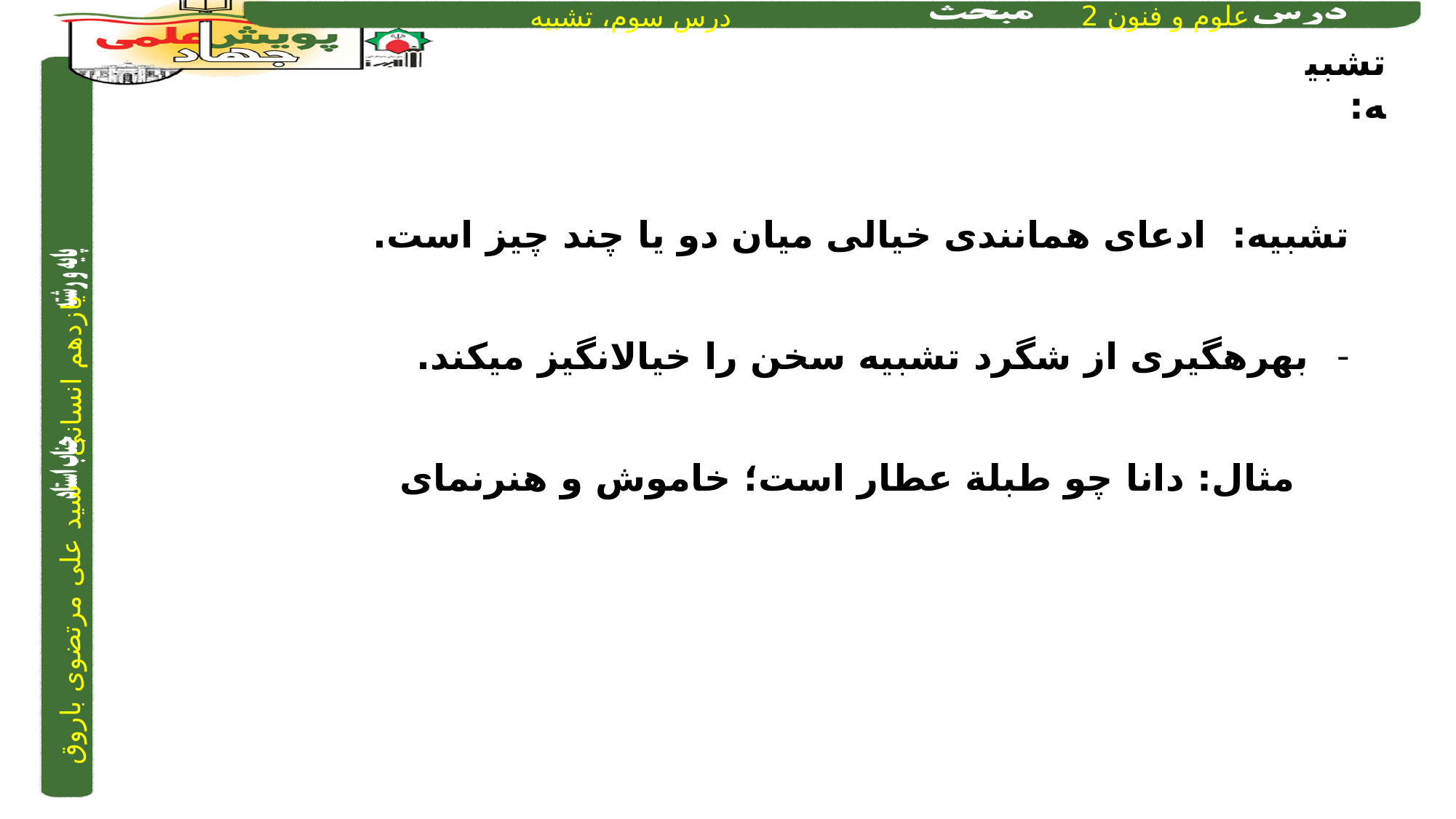

تشبیه:
تشبیه:  ادعای همانندی خیالی میان دو یا چند چیز است.
بهره­گیری از شگرد تشبیه سخن را خیال­انگیز می­کند.
مثال: دانا چو طبلة عطار است؛ خاموش و هنرنمای